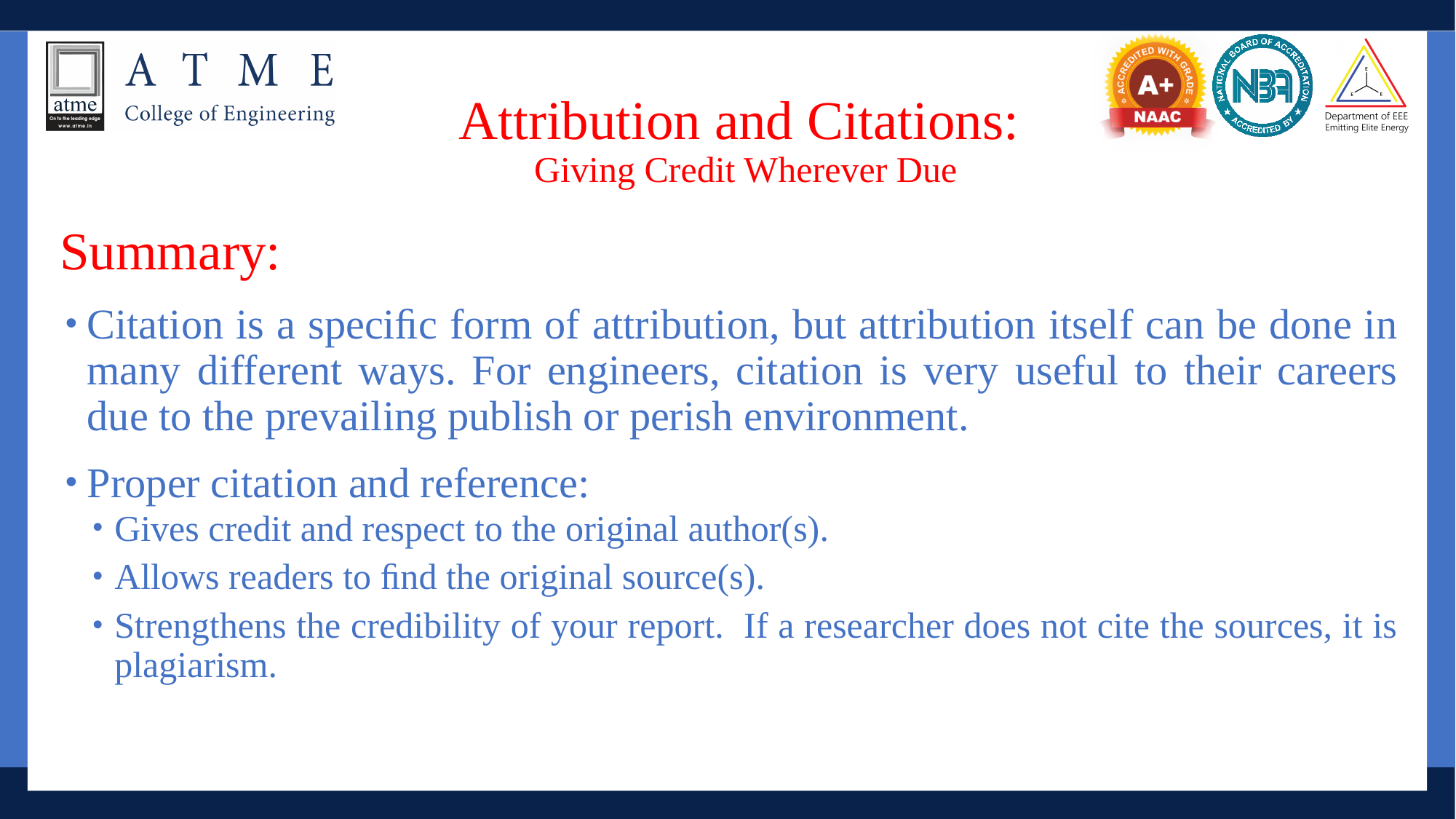

# Attribution and Citations: Giving Credit Wherever Due
Summary:
Citation is a speciﬁc form of attribution, but attribution itself can be done in many different ways. For engineers, citation is very useful to their careers due to the prevailing publish or perish environment.
Proper citation and reference:
Gives credit and respect to the original author(s).
Allows readers to ﬁnd the original source(s).
Strengthens the credibility of your report.  If a researcher does not cite the sources, it is plagiarism.